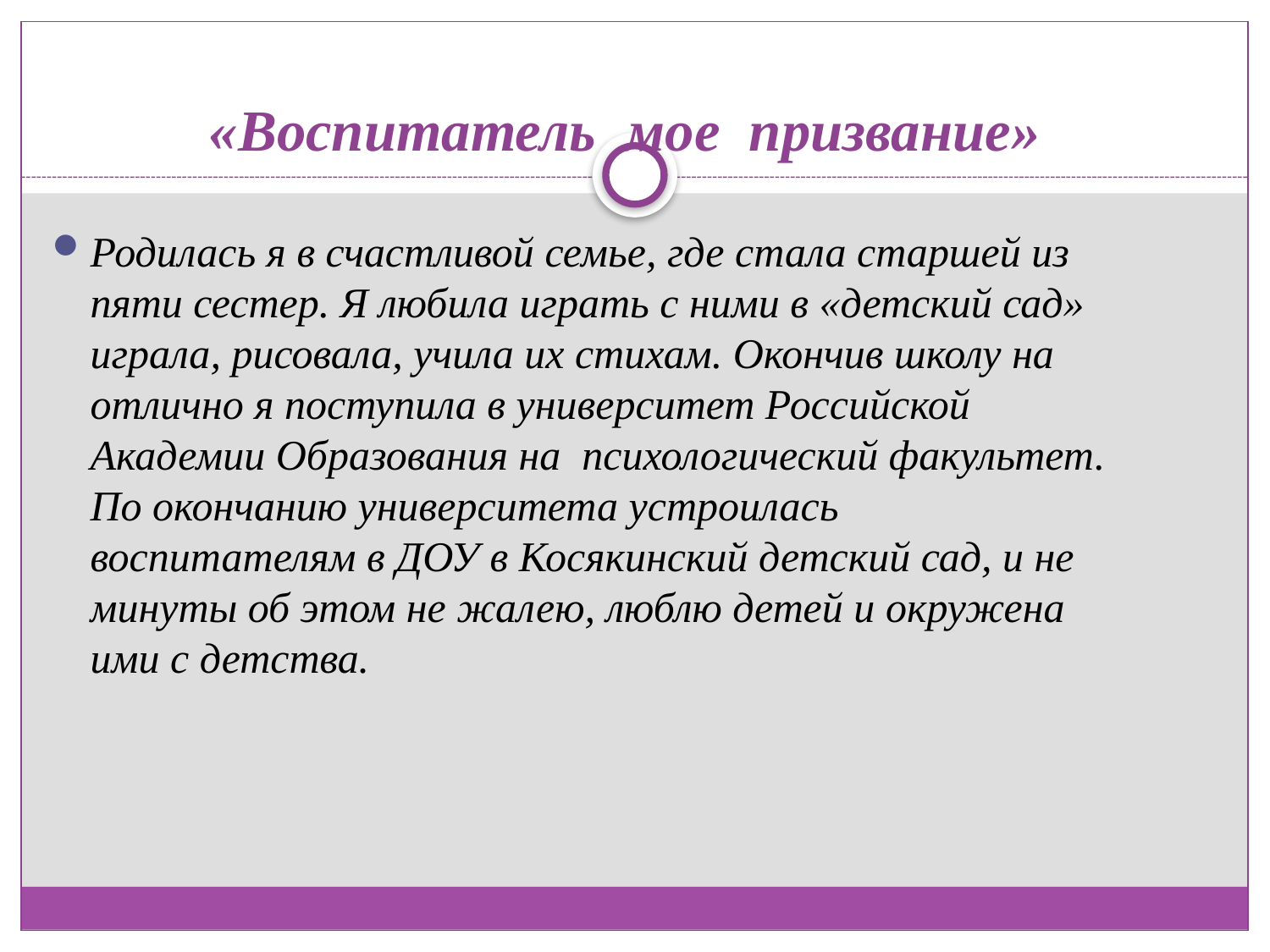

# «Воспитатель  мое  призвание»
Родилась я в счастливой семье, где стала старшей из пяти сестер. Я любила играть с ними в «детский сад» играла, рисовала, учила их стихам. Окончив школу на отлично я поступила в университет Российской Академии Образования на  психологический факультет. По окончанию университета устроилась воспитателям в ДОУ в Косякинский детский сад, и не минуты об этом не жалею, люблю детей и окружена ими с детства.